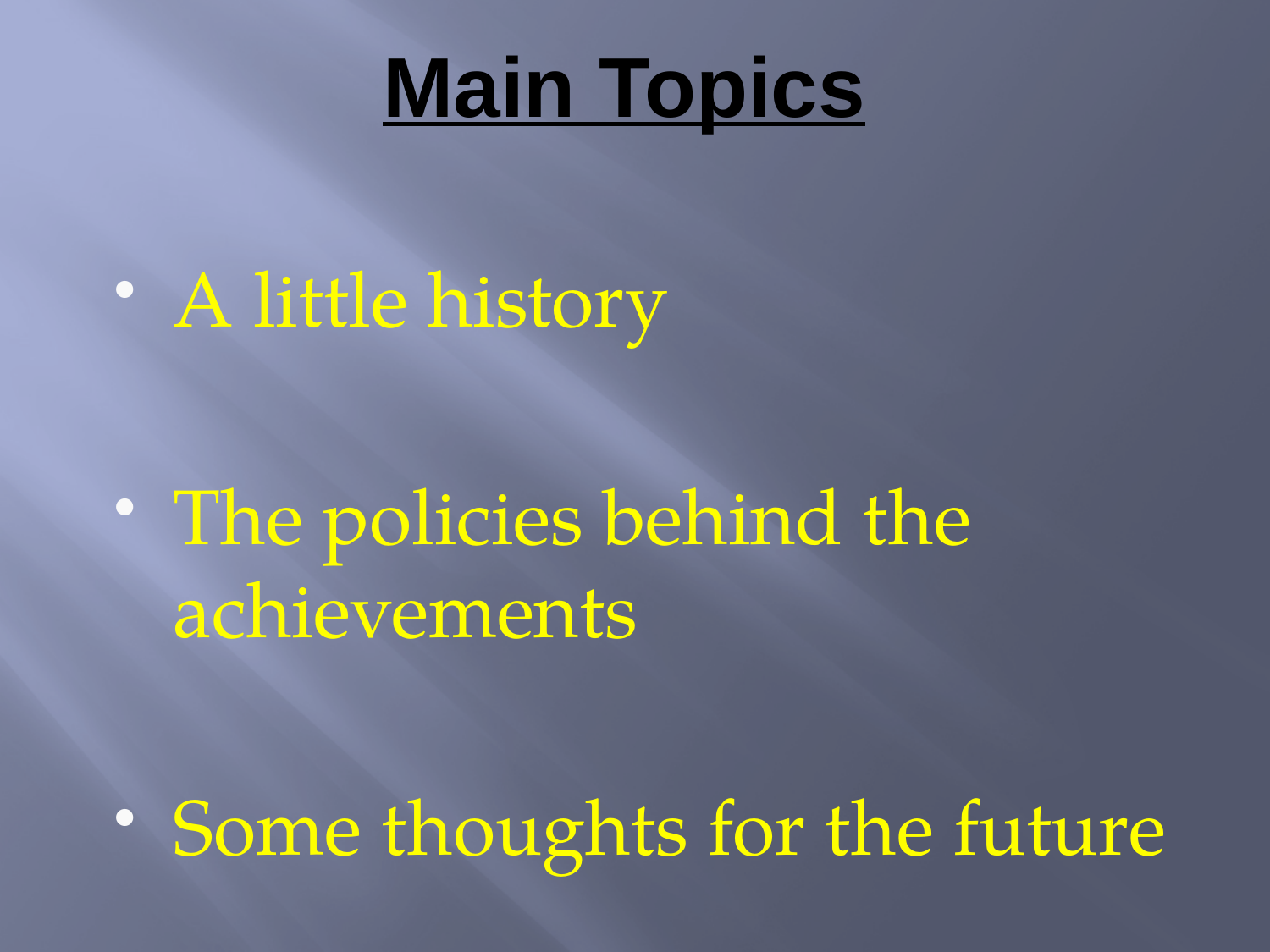

# Main Topics
A little history

The policies behind the achievements

Some thoughts for the future